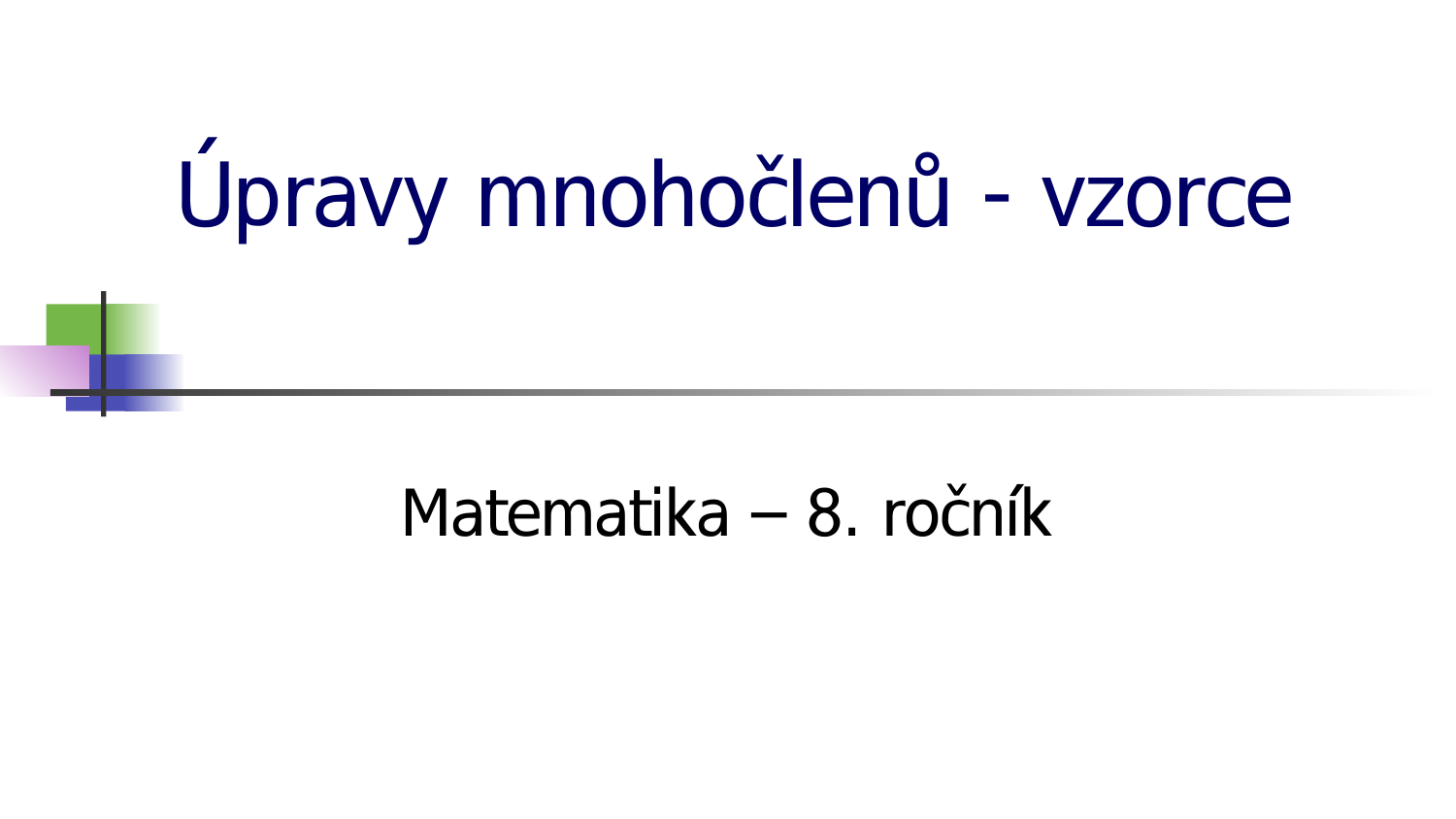

# Úpravy mnohočlenů - vzorce
Matematika – 8. ročník